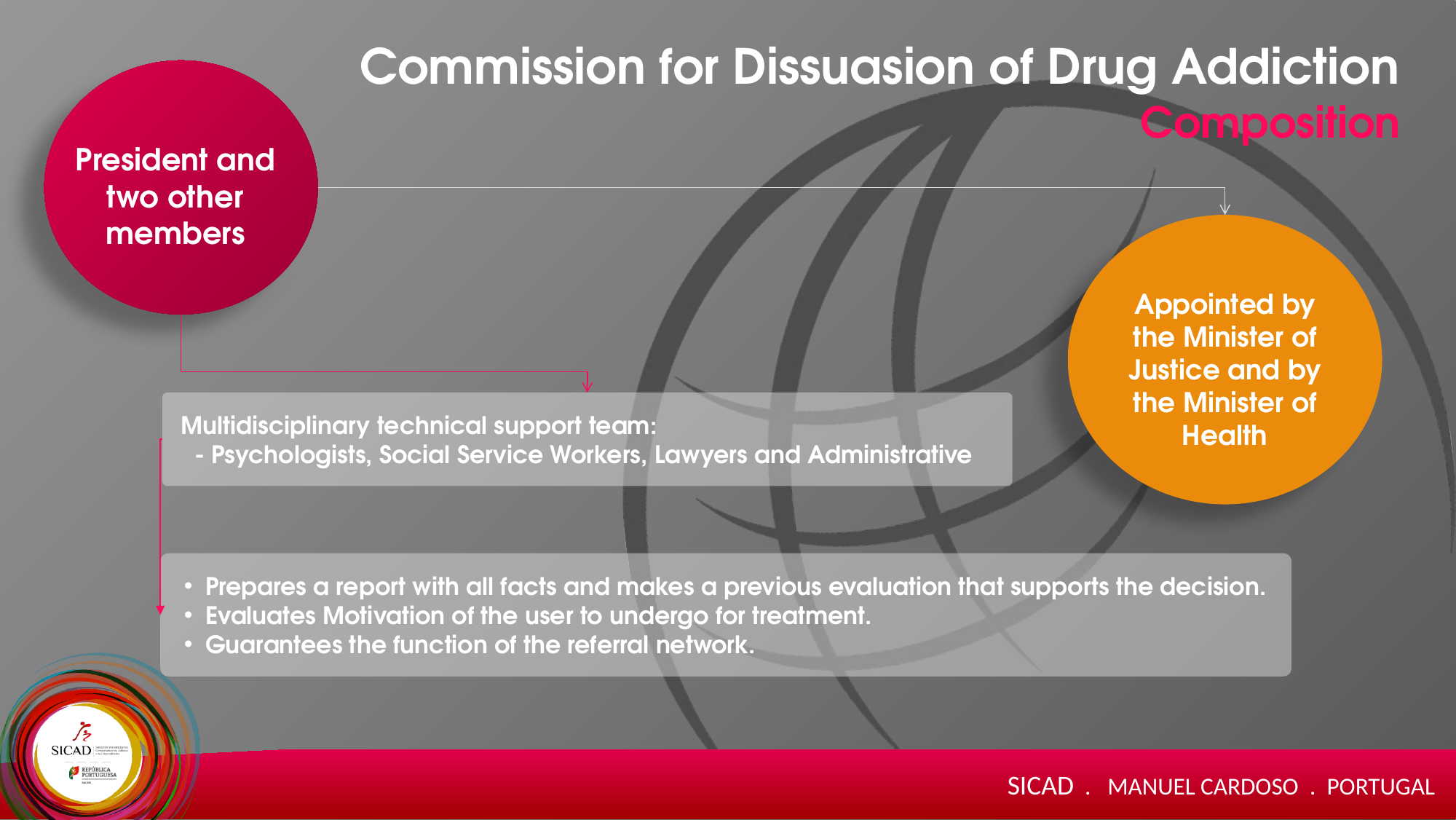

Commission for Dissuasion of Drug Addiction

President and two other members

Appointed by the Minister of Justice and by the Minister of Health
 Multidisciplinary technical support team:
   - Psychologists, Social Service Workers, Lawyers and Administrative
Prepares a report with all facts and makes a previous evaluation that supports the decision.
Evaluates Motivation of the user to undergo for treatment.
Guarantees the function of the referral network.
Composition